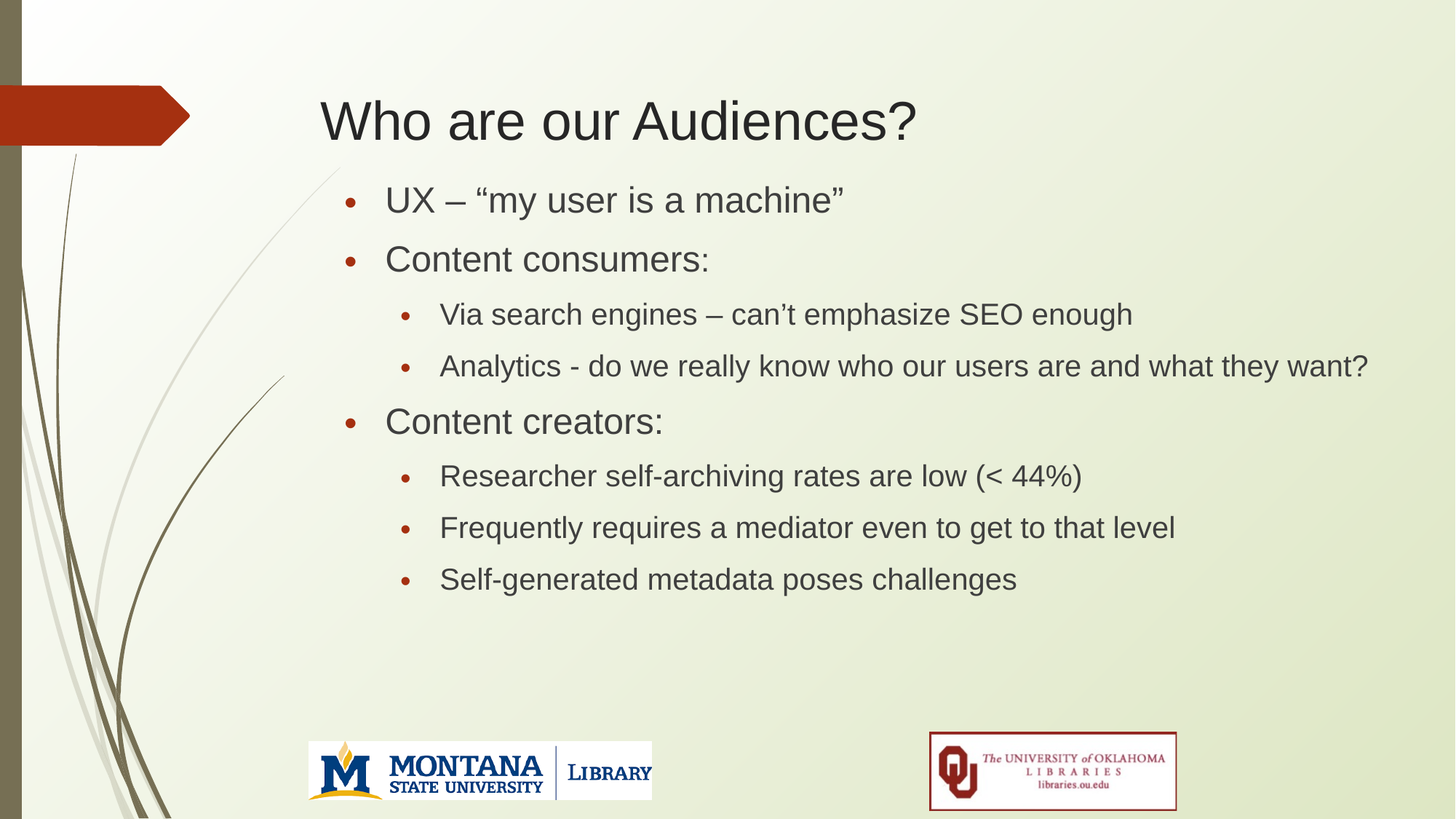

# Who are our Audiences?
UX – “my user is a machine”
Content consumers:
Via search engines – can’t emphasize SEO enough
Analytics - do we really know who our users are and what they want?
Content creators:
Researcher self-archiving rates are low (< 44%)
Frequently requires a mediator even to get to that level
Self-generated metadata poses challenges